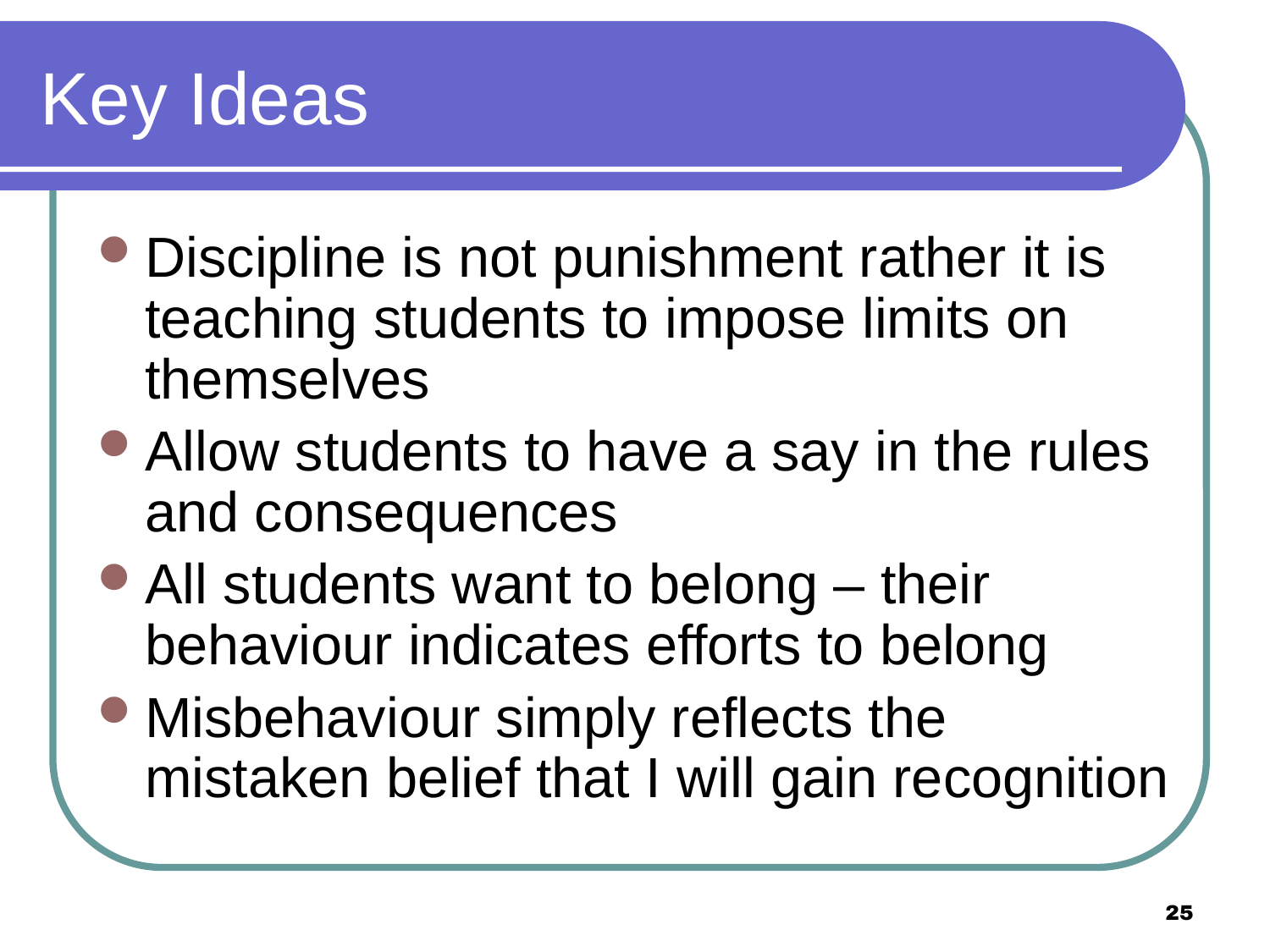

# Key Ideas
Discipline is not punishment rather it is teaching students to impose limits on themselves
Allow students to have a say in the rules and consequences
All students want to belong – their behaviour indicates efforts to belong
Misbehaviour simply reflects the mistaken belief that I will gain recognition

25